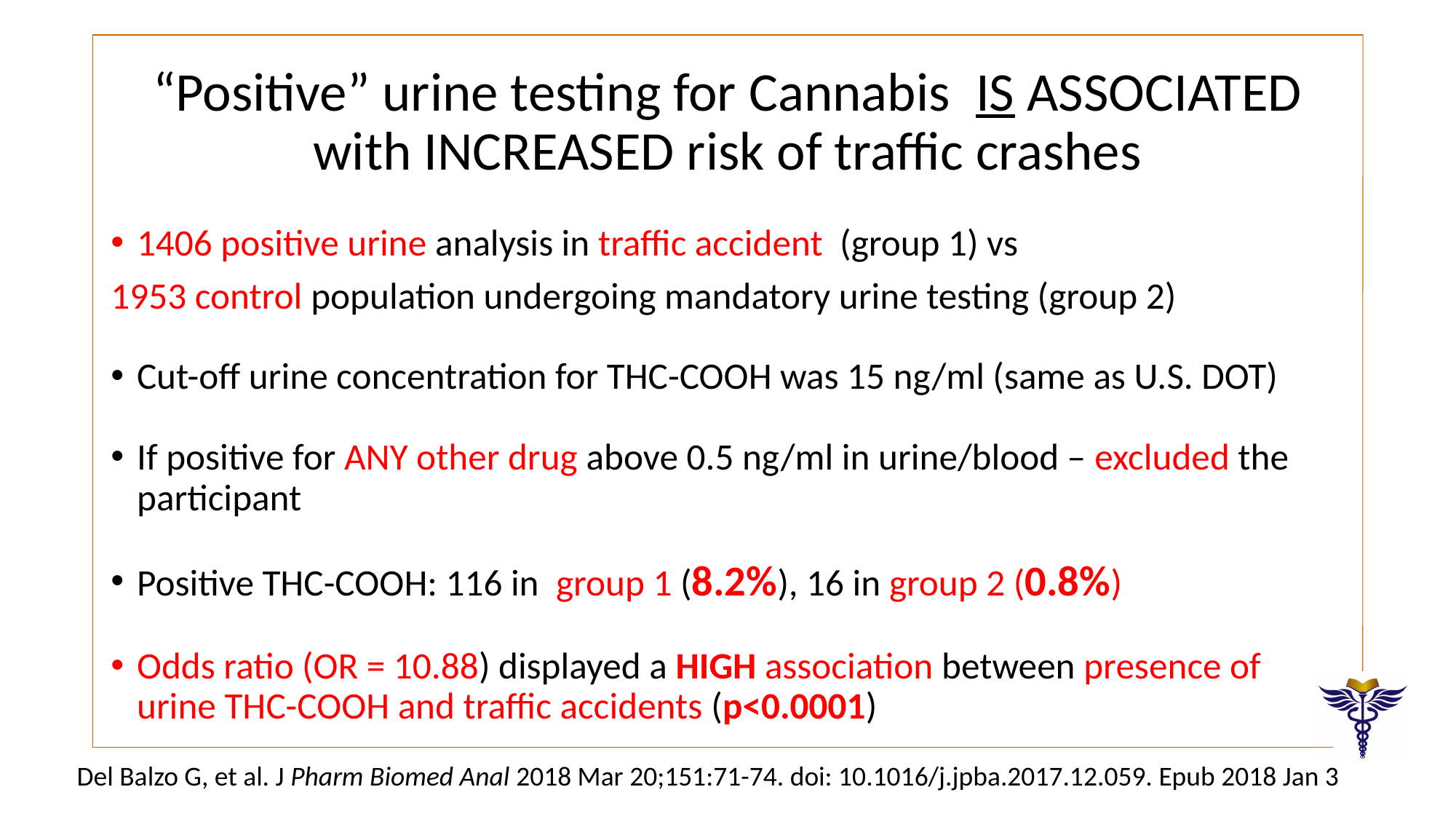

# “Positive” urine testing for Cannabis  IS ASSOCIATED with INCREASED risk of traffic crashes
1406 positive urine analysis in traffic accident  (group 1) vs
1953 control population undergoing mandatory urine testing (group 2)

Cut-off urine concentration for THC-COOH was 15 ng/ml (same as U.S. DOT)

If positive for ANY other drug above 0.5 ng/ml in urine/blood – excluded the participant

Positive THC-COOH: 116 in  group 1 (8.2%), 16 in group 2 (0.8%)

Odds ratio (OR = 10.88) displayed a HIGH association between presence of urine THC-COOH and traffic accidents (p<0.0001)

Del Balzo G, et al. J Pharm Biomed Anal 2018 Mar 20;151:71-74. doi: 10.1016/j.jpba.2017.12.059. Epub 2018 Jan 3